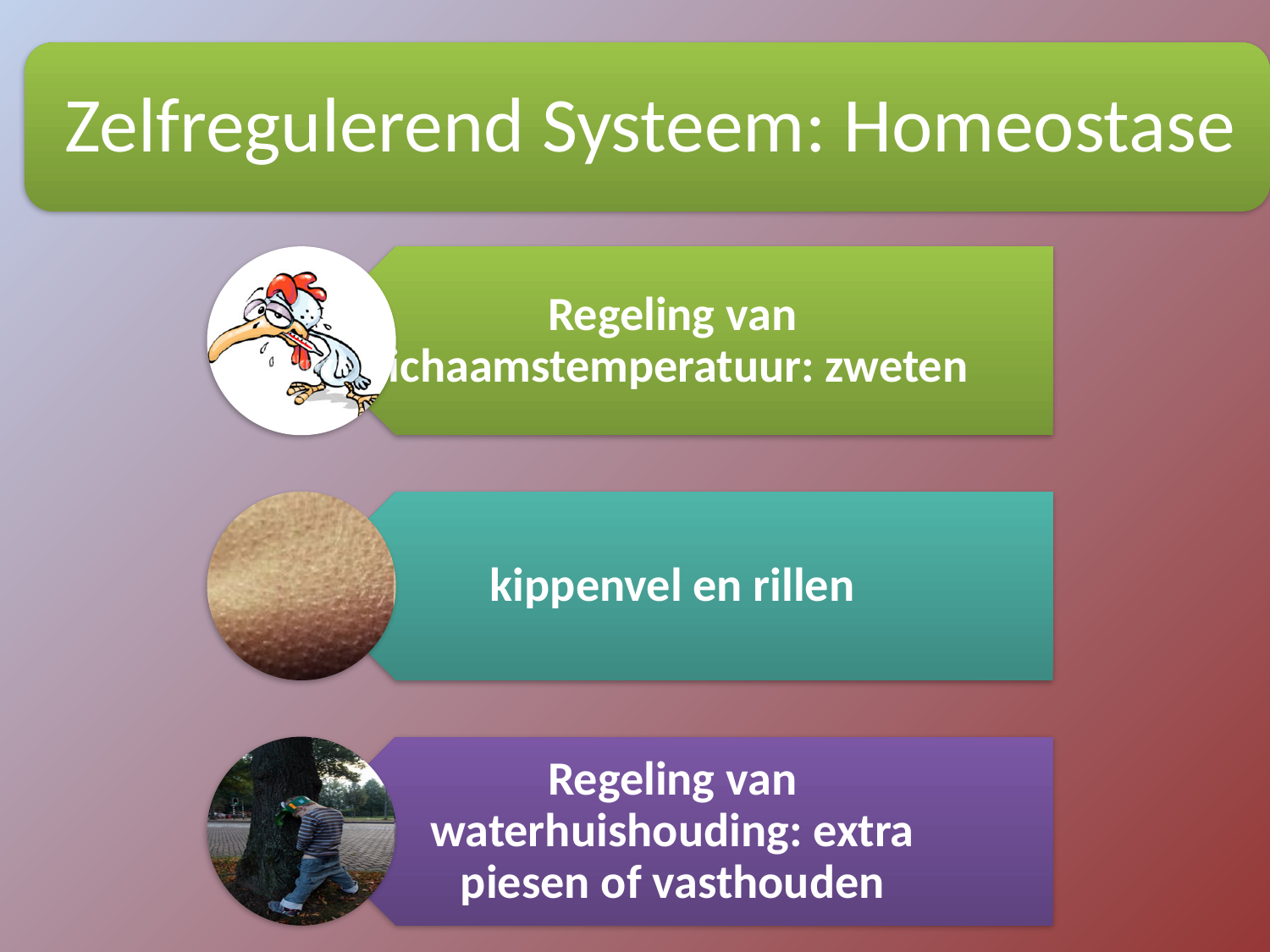

Zelfregulerend Systeem: Homeostase
Regeling van lichaamstemperatuur: zweten
kippenvel en rillen
Regeling van waterhuishouding: extra piesen of vasthouden